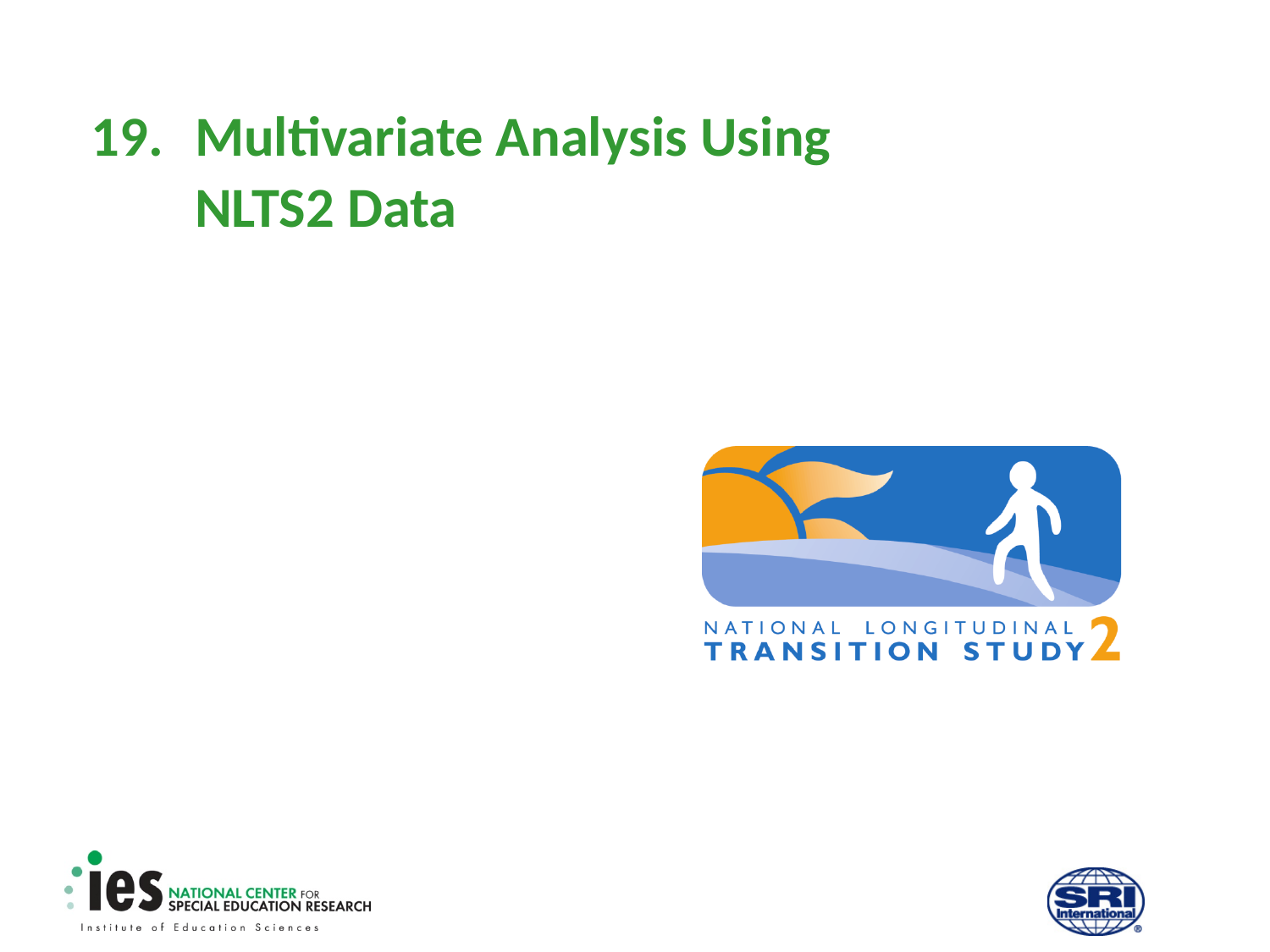

# 19.	Multivariate Analysis Using NLTS2 Data